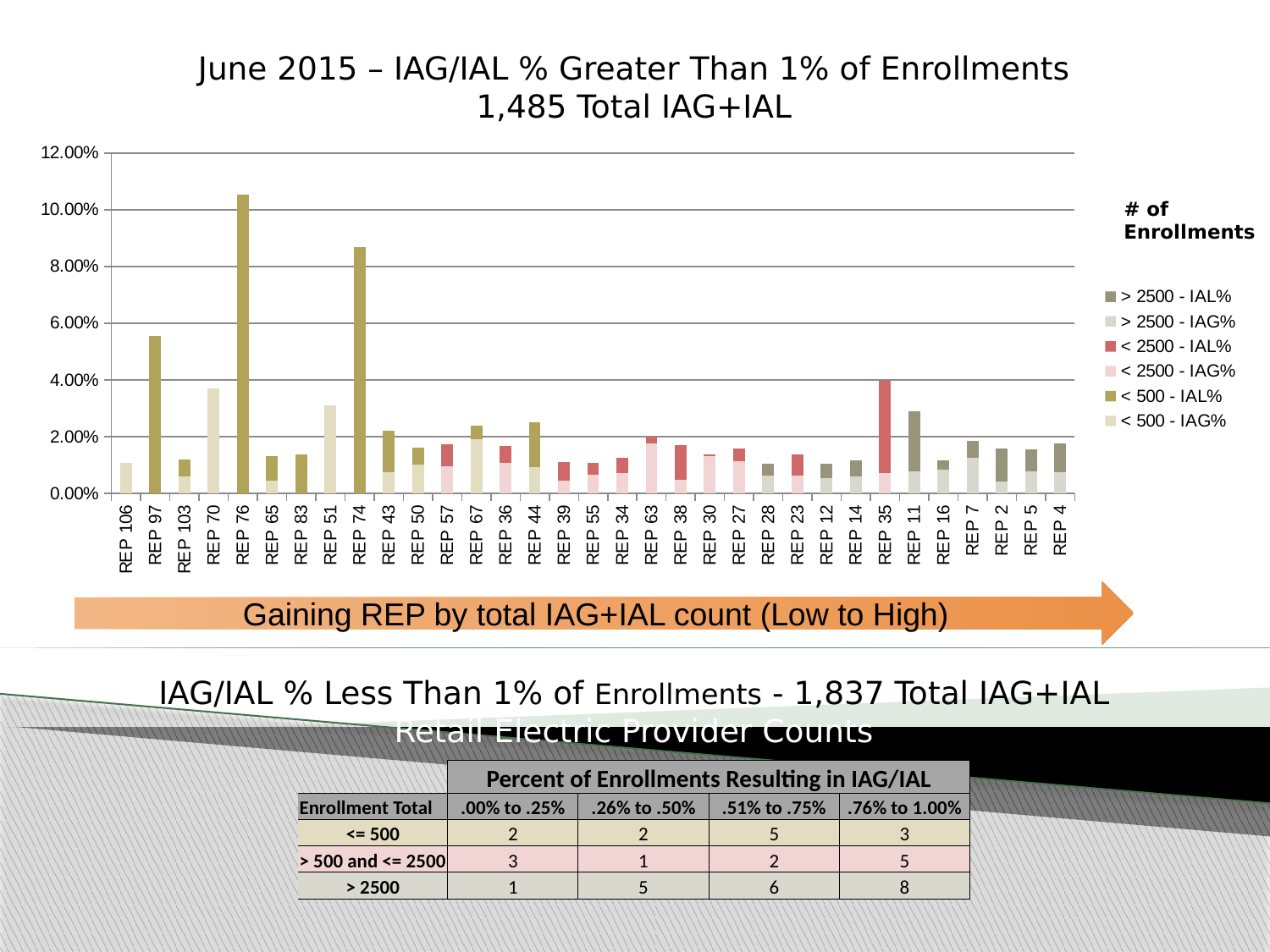

June 2015 – IAG/IAL % Greater Than 1% of Enrollments
1,485 Total IAG+IAL

### Chart

| Category | < 500 - IAG% | < 500 - IAL% | < 2500 - IAG% | < 2500 - IAL% | > 2500 - IAG% | > 2500 - IAL% |
|---|---|---|---|---|---|---|
| REP 106 | 0.0106382978723404 | 0.0 | 0.0 | 0.0 | 0.0 | 0.0 |
| REP 97 | 0.0 | 0.0555555555555555 | 0.0 | 0.0 | 0.0 | 0.0 |
| REP 103 | 0.00595238095238095 | 0.00595238095238095 | 0.0 | 0.0 | 0.0 | 0.0 |
| REP 70 | 0.037037037037037 | 0.0 | 0.0 | 0.0 | 0.0 | 0.0 |
| REP 76 | 0.0 | 0.105263157894736 | 0.0 | 0.0 | 0.0 | 0.0 |
| REP 65 | 0.0043859649122807 | 0.0087719298245614 | 0.0 | 0.0 | 0.0 | 0.0 |
| REP 83 | 0.0 | 0.0136363636363636 | 0.0 | 0.0 | 0.0 | 0.0 |
| REP 51 | 0.0309278350515463 | 0.0 | 0.0 | 0.0 | 0.0 | 0.0 |
| REP 74 | 0.0 | 0.0869565217391304 | 0.0 | 0.0 | 0.0 | 0.0 |
| REP 43 | 0.007380073800738 | 0.014760147601476 | 0.0 | 0.0 | 0.0 | 0.0 |
| REP 50 | 0.0100806451612903 | 0.00604838709677419 | 0.0 | 0.0 | 0.0 | 0.0 |
| REP 57 | 0.0 | 0.0 | 0.00967117988394584 | 0.00773694390715667 | 0.0 | 0.0 |
| REP 67 | 0.0190023752969121 | 0.00475059382422802 | 0.0 | 0.0 | 0.0 | 0.0 |
| REP 36 | 0.0 | 0.0 | 0.0106870229007633 | 0.00610687022900763 | 0.0 | 0.0 |
| REP 44 | 0.0091533180778032 | 0.0160183066361556 | 0.0 | 0.0 | 0.0 | 0.0 |
| REP 39 | 0.0 | 0.0 | 0.00455373406193078 | 0.00637522768670309 | 0.0 | 0.0 |
| REP 55 | 0.0 | 0.0 | 0.00662251655629139 | 0.00413907284768211 | 0.0 | 0.0 |
| REP 34 | 0.0 | 0.0 | 0.00709219858156028 | 0.00531914893617021 | 0.0 | 0.0 |
| REP 63 | 0.0 | 0.0 | 0.017688679245283 | 0.00235849056603773 | 0.0 | 0.0 |
| REP 38 | 0.0 | 0.0 | 0.0046816479400749 | 0.0121722846441947 | 0.0 | 0.0 |
| REP 30 | 0.0 | 0.0 | 0.0130151843817787 | 0.000723065798987707 | 0.0 | 0.0 |
| REP 27 | 0.0 | 0.0 | 0.011379800853485 | 0.00426742532005689 | 0.0 | 0.0 |
| REP 28 | 0.0 | 0.0 | 0.0 | 0.0 | 0.00635172687574434 | 0.00396982929734021 |
| REP 23 | 0.0 | 0.0 | 0.00614076523382144 | 0.00755786490316485 | 0.0 | 0.0 |
| REP 12 | 0.0 | 0.0 | 0.0 | 0.0 | 0.00530191458026509 | 0.00500736377025036 |
| REP 14 | 0.0 | 0.0 | 0.0 | 0.0 | 0.00601991201667052 | 0.00555684186154202 |
| REP 35 | 0.0 | 0.0 | 0.00712589073634204 | 0.0324623911322248 | 0.0 | 0.0 |
| REP 11 | 0.0 | 0.0 | 0.0 | 0.0 | 0.00762485703393061 | 0.0213495996950057 |
| REP 16 | 0.0 | 0.0 | 0.0 | 0.0 | 0.00821917808219178 | 0.00336239103362391 |
| REP 7 | 0.0 | 0.0 | 0.0 | 0.0 | 0.0125517913721667 | 0.00597124055569095 |
| REP 2 | 0.0 | 0.0 | 0.0 | 0.0 | 0.00422403003754693 | 0.0116551939924906 |
| REP 5 | 0.0 | 0.0 | 0.0 | 0.0 | 0.00779019980970504 | 0.00761179828734538 |
| REP 4 | 0.0 | 0.0 | 0.0 | 0.0 | 0.00738875814131684 | 0.0101800667724809 |
# of Enrollments
Gaining REP by total IAG+IAL count (Low to High)
IAG/IAL % Less Than 1% of Enrollments - 1,837 Total IAG+IAL
Retail Electric Provider Counts
|  | Percent of Enrollments Resulting in IAG/IAL |  |  |  |
| --- | --- | --- | --- | --- |
| Enrollment Total | .00% to .25% | .26% to .50% | .51% to .75% | .76% to 1.00% |
| <= 500 | 2 | 2 | 5 | 3 |
| > 500 and <= 2500 | 3 | 1 | 2 | 5 |
| > 2500 | 1 | 5 | 6 | 8 |